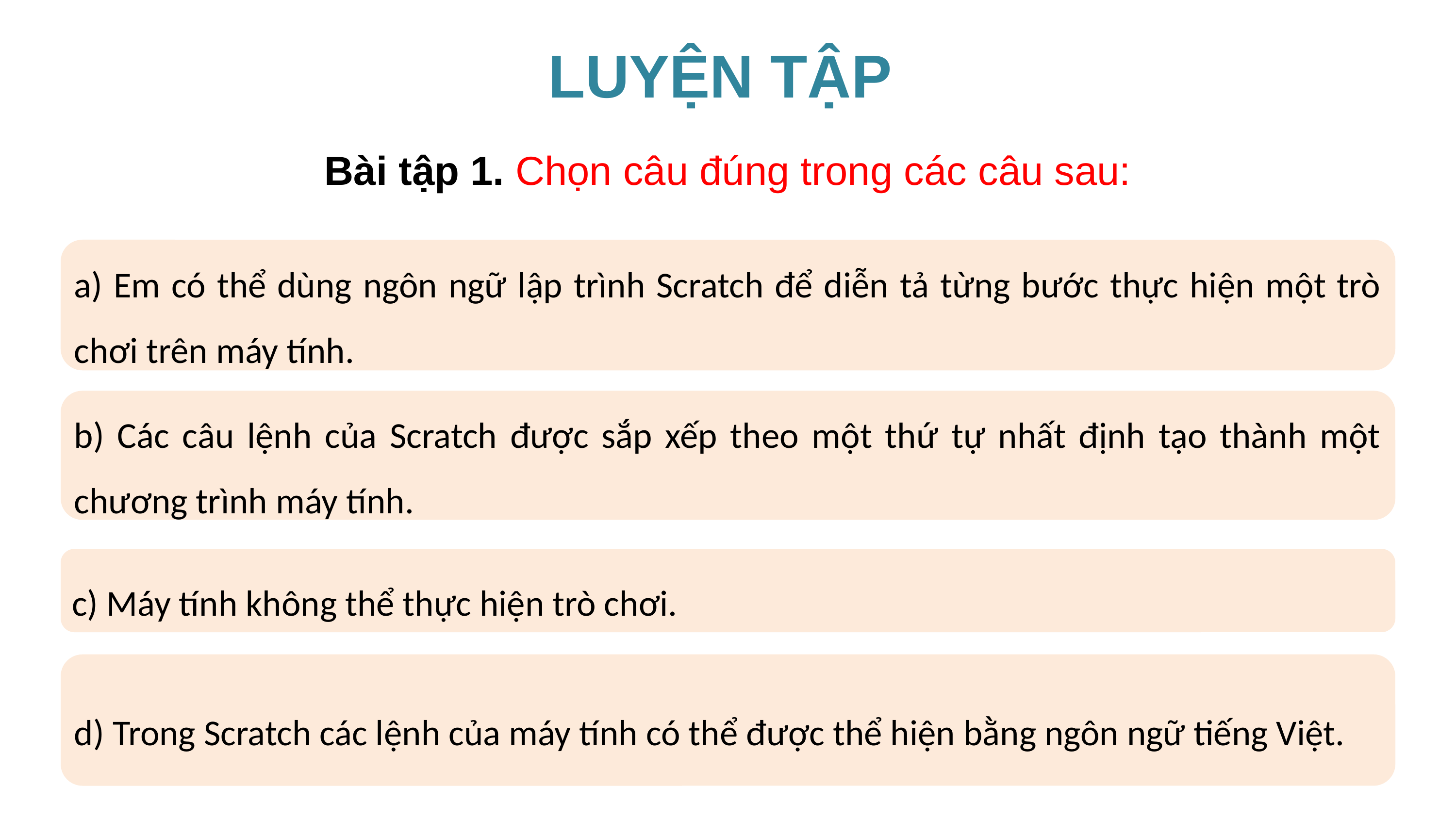

LUYỆN TẬP
Bài tập 1. Chọn câu đúng trong các câu sau:
a) Em có thể dùng ngôn ngữ lập trình Scratch để diễn tả từng bước thực hiện một trò chơi trên máy tính.
b) Các câu lệnh của Scratch được sắp xếp theo một thứ tự nhất định tạo thành một chương trình máy tính.
c) Máy tính không thể thực hiện trò chơi.
d) Trong Scratch các lệnh của máy tính có thể được thể hiện bằng ngôn ngữ tiếng Việt.